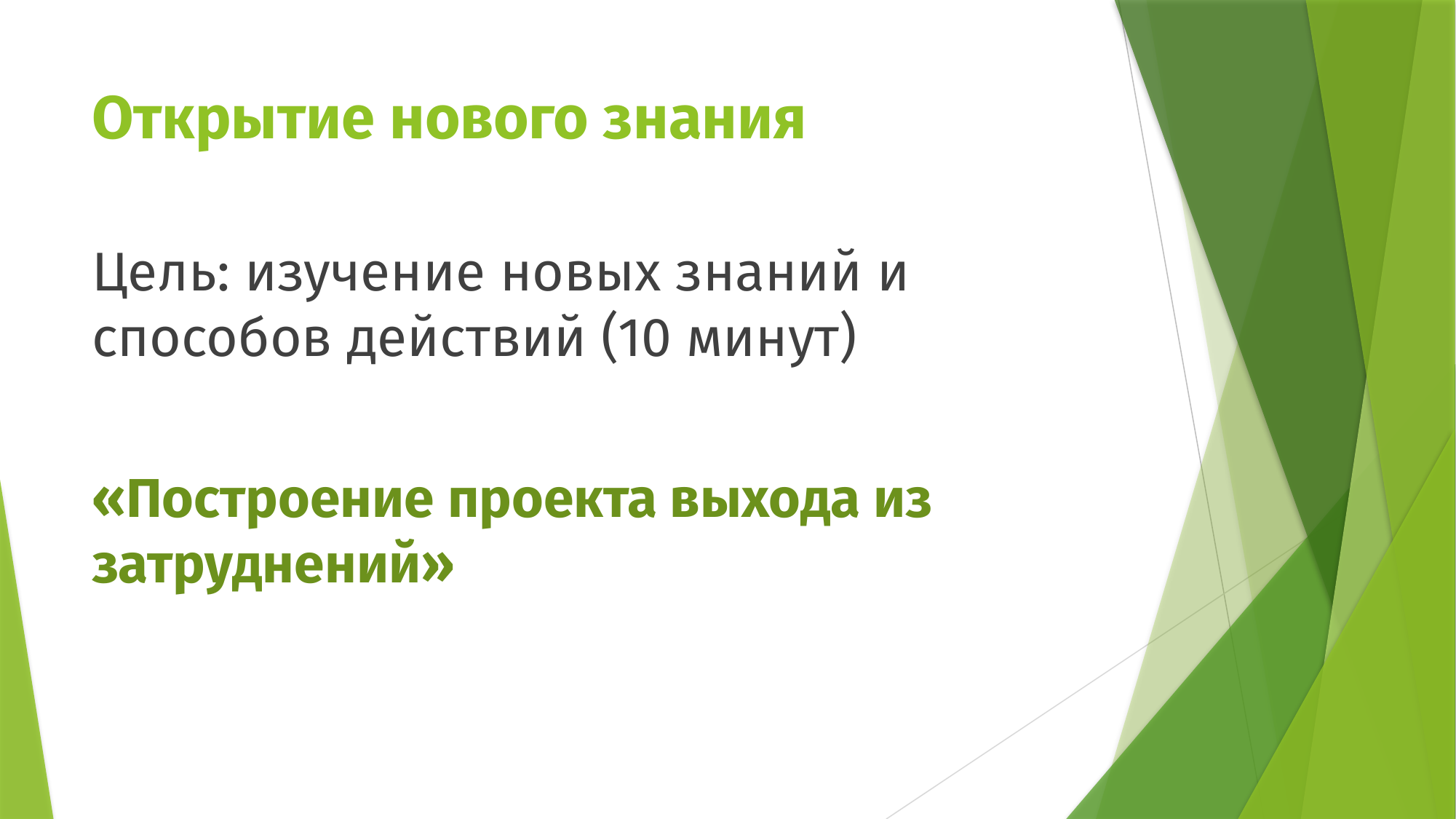

# Открытие нового знания
Цель: изучение новых знаний и способов действий (10 минут)

«Построение проекта выхода из затруднений»